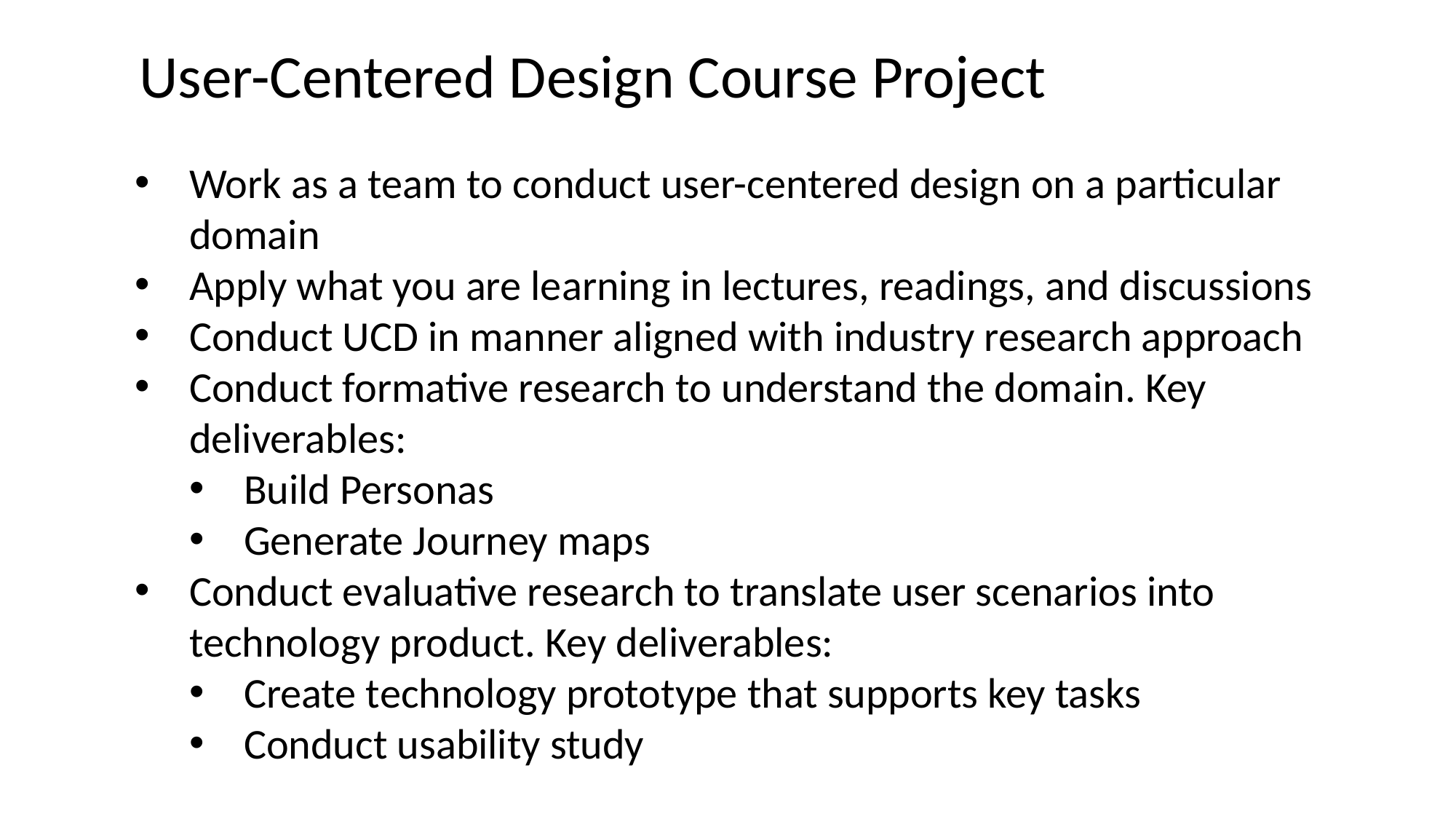

User-Centered Design Course Project
Work as a team to conduct user-centered design on a particular domain
Apply what you are learning in lectures, readings, and discussions
Conduct UCD in manner aligned with industry research approach
Conduct formative research to understand the domain. Key deliverables:
Build Personas
Generate Journey maps
Conduct evaluative research to translate user scenarios into technology product. Key deliverables:
Create technology prototype that supports key tasks
Conduct usability study